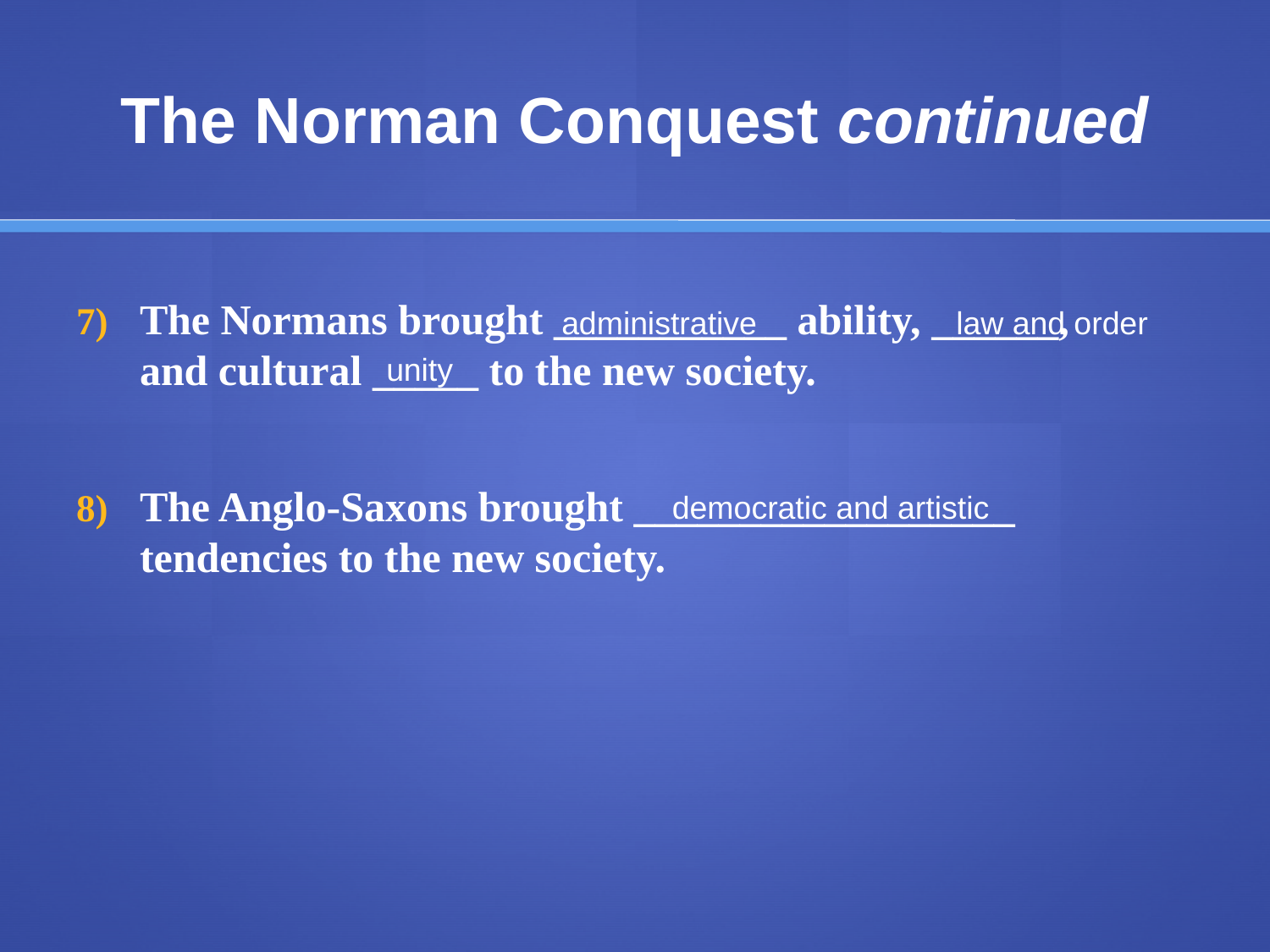

# The Norman Conquest continued
The Normans brought ___________ ability, ______,      and cultural _____ to the new society.

The Anglo-Saxons brought __________________ tendencies to the new society.

administrative
law and order
unity
democratic and artistic